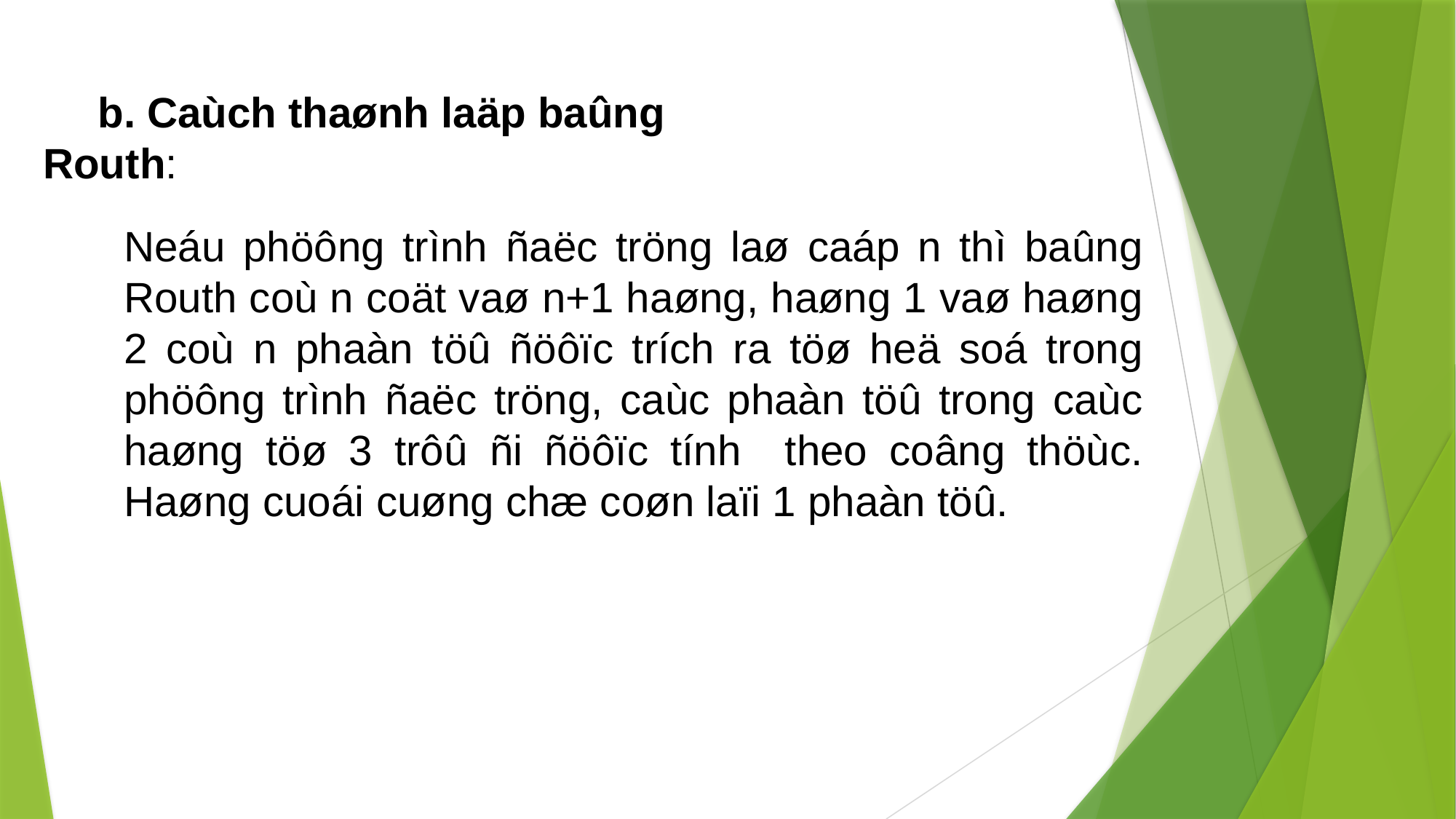

b. Caùch thaønh laäp baûng Routh:
Neáu phöông trình ñaëc tröng laø caáp n thì baûng Routh coù n coät vaø n+1 haøng, haøng 1 vaø haøng 2 coù n phaàn töû ñöôïc trích ra töø heä soá trong phöông trình ñaëc tröng, caùc phaàn töû trong caùc haøng töø 3 trôû ñi ñöôïc tính  theo coâng thöùc. Haøng cuoái cuøng chæ coøn laïi 1 phaàn töû.